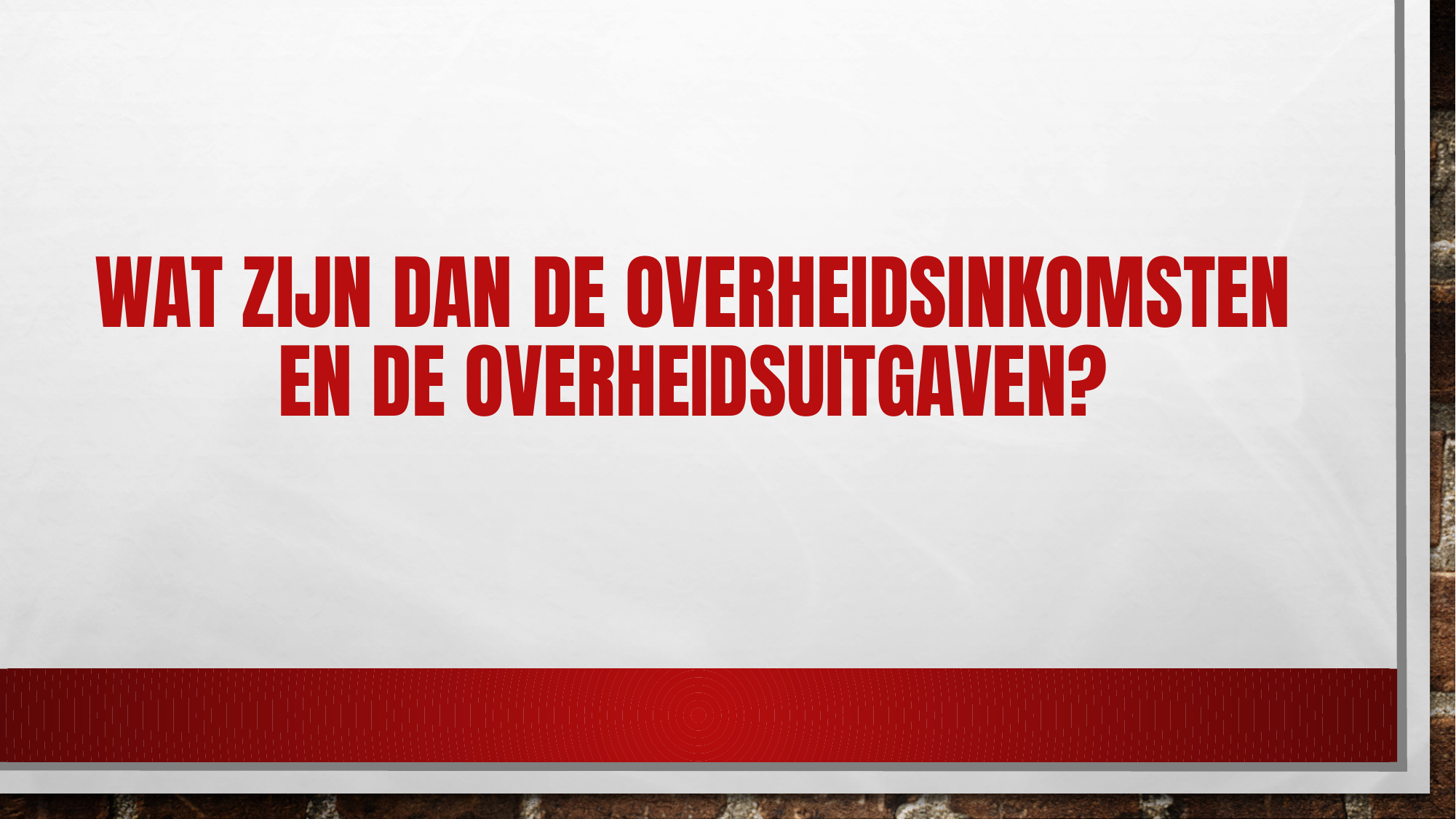

# Wat zijn dan de overheidsinkomsten en de overheidsuitgaven?